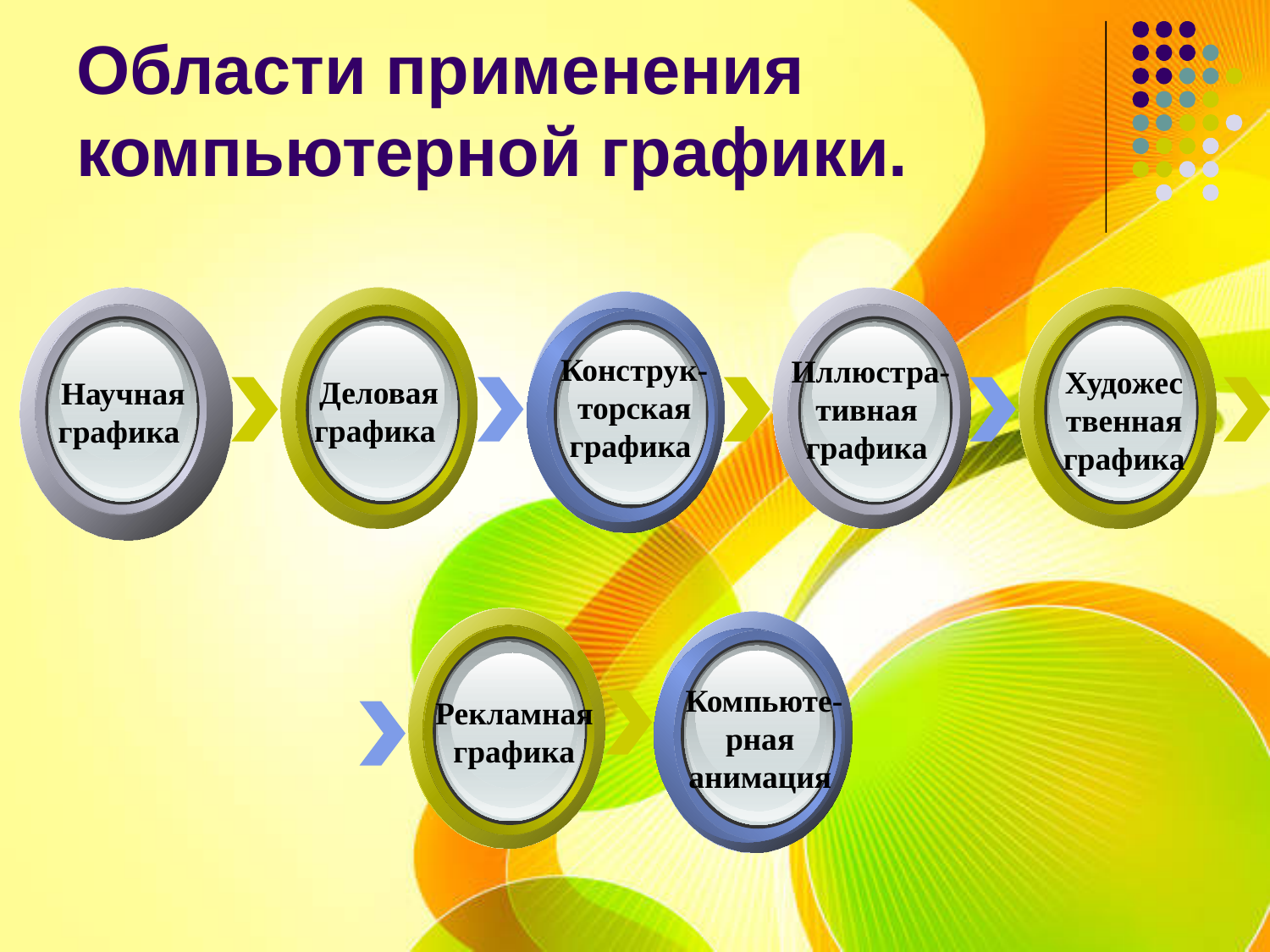

# Области применения компьютерной графики.

Научная графика

Деловая графика

Иллюстра-
тивная
графика

Художественная графика

Конструк-
торская графика

Рекламная  графика

Компьюте-
рная
анимация